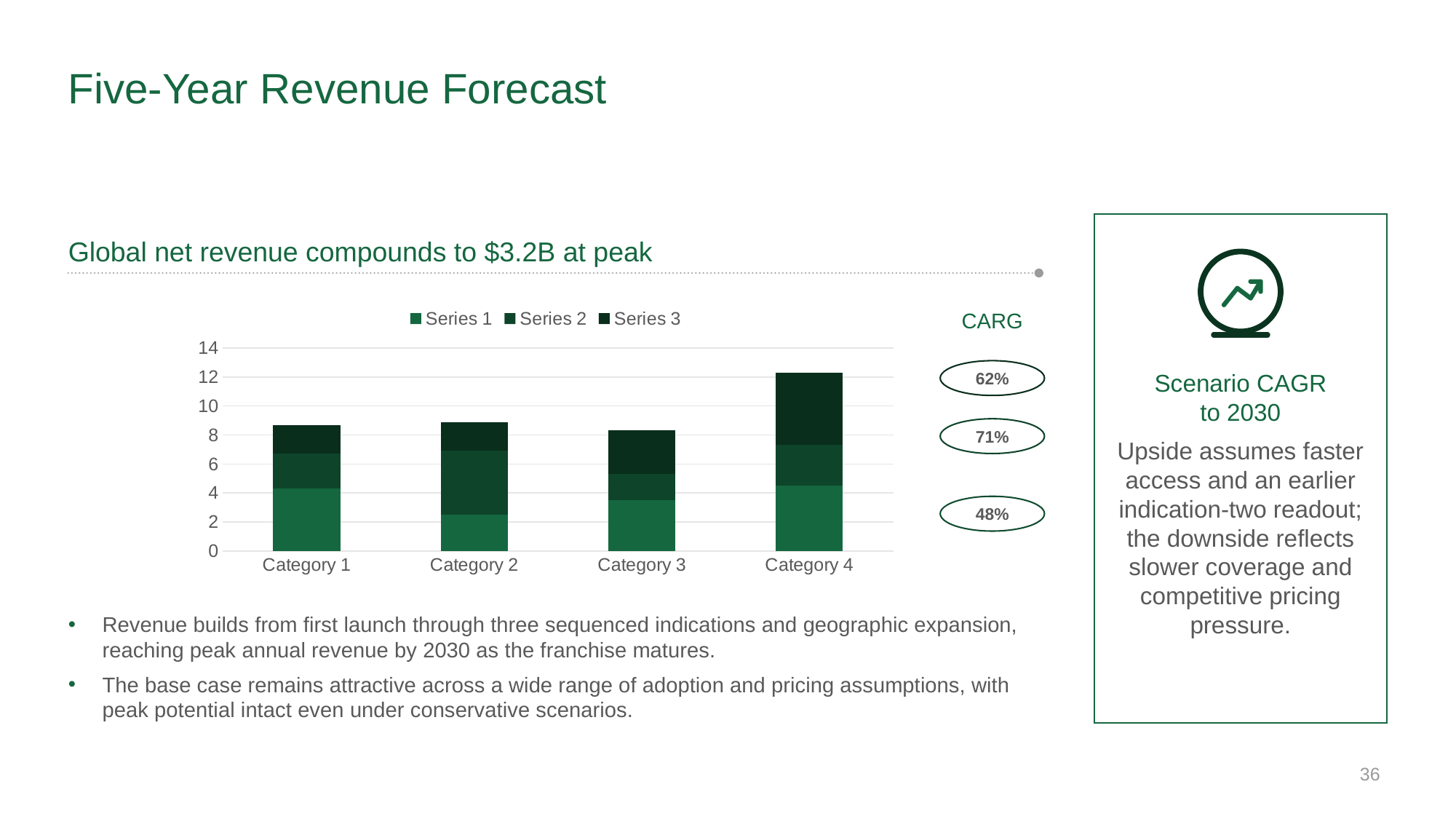

# Five-Year Revenue Forecast
Global net revenue compounds to $3.2B at peak

### Chart

| Category | Series 1 | Series 2 | Series 3 |
|---|---|---|---|
| Category 1 | 4.3 | 2.4 | 2.0 |
| Category 2 | 2.5 | 4.4 | 2.0 |
| Category 3 | 3.5 | 1.8 | 3.0 |
| Category 4 | 4.5 | 2.8 | 5.0 |
CARG
62%
71%
48%
Scenario CAGR
to 2030
Upside assumes faster access and an earlier indication-two readout; the downside reflects slower coverage and competitive pricing pressure.
Revenue builds from first launch through three sequenced indications and geographic expansion, reaching peak annual revenue by 2030 as the franchise matures.
The base case remains attractive across a wide range of adoption and pricing assumptions, with peak potential intact even under conservative scenarios.
36